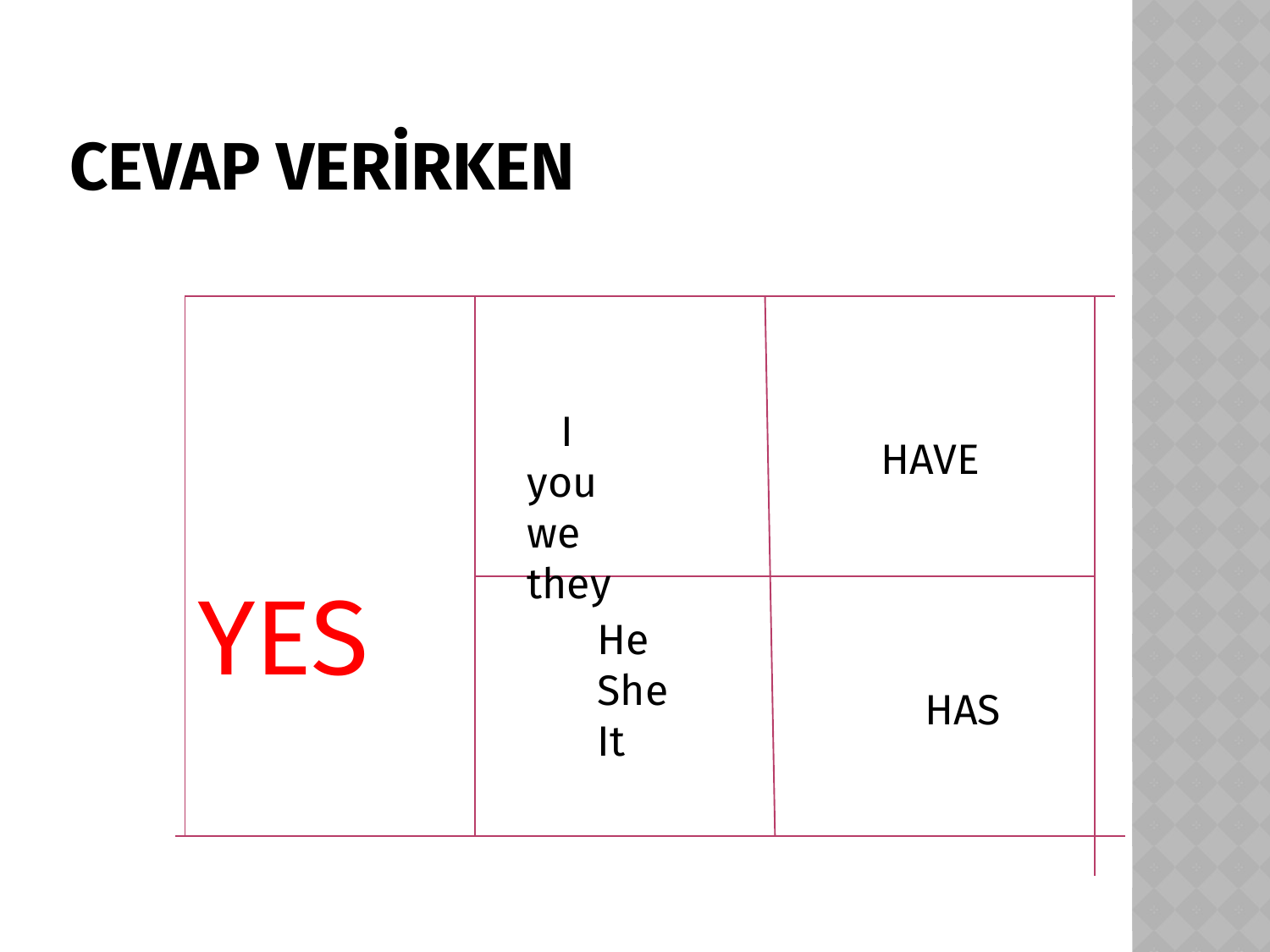

# CEVAP VERİRKEN

            YES

   I           you
we
they
   HAVE
He
She
It

      HAS